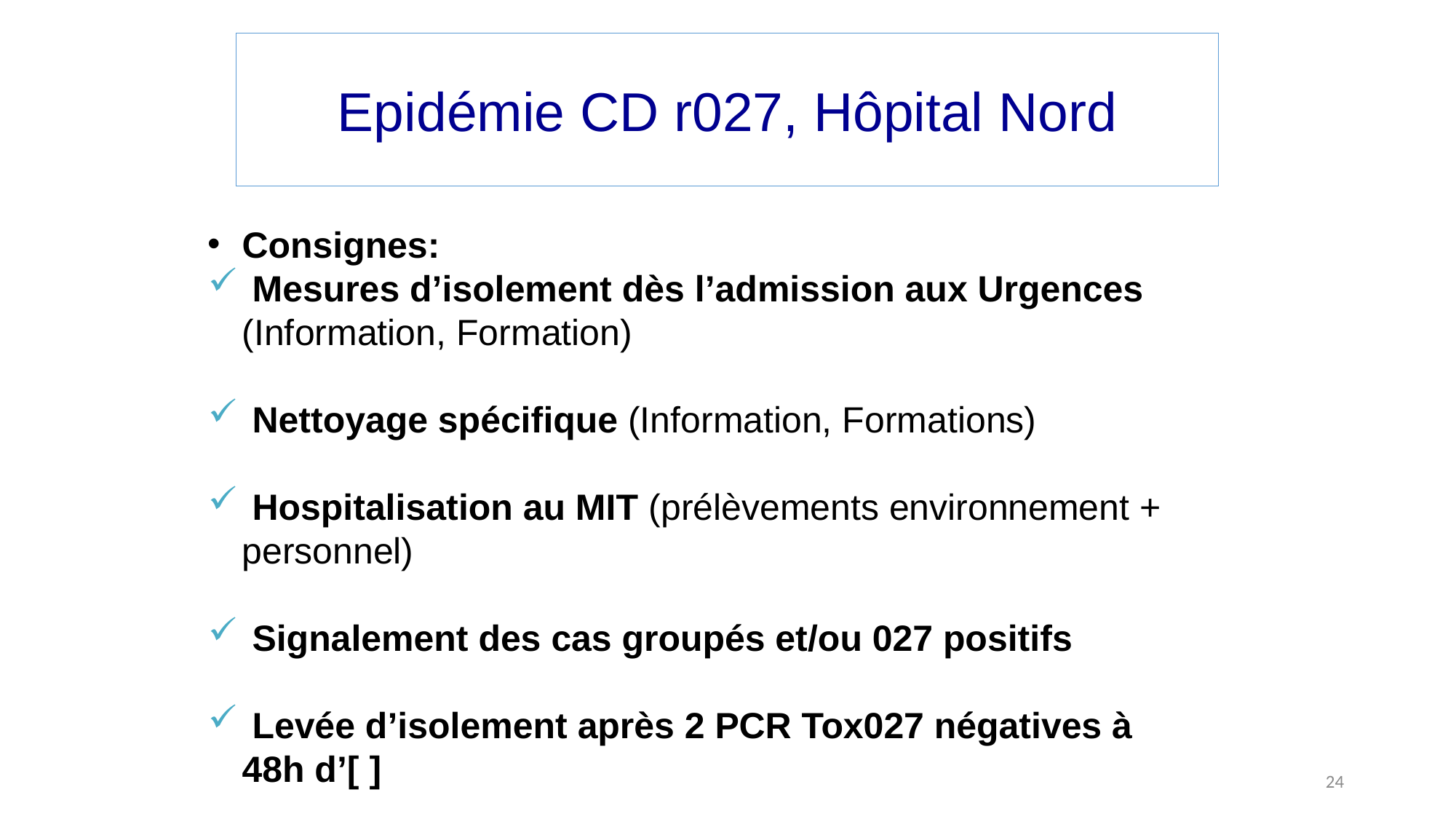

Epidémie CD r027, Hôpital Nord

Consignes:
 Mesures d’isolement dès l’admission aux Urgences (Information, Formation)

 Nettoyage spécifique (Information, Formations)

 Hospitalisation au MIT (prélèvements environnement + personnel)

 Signalement des cas groupés et/ou 027 positifs

 Levée d’isolement après 2 PCR Tox027 négatives à 48h d’[ ]

24